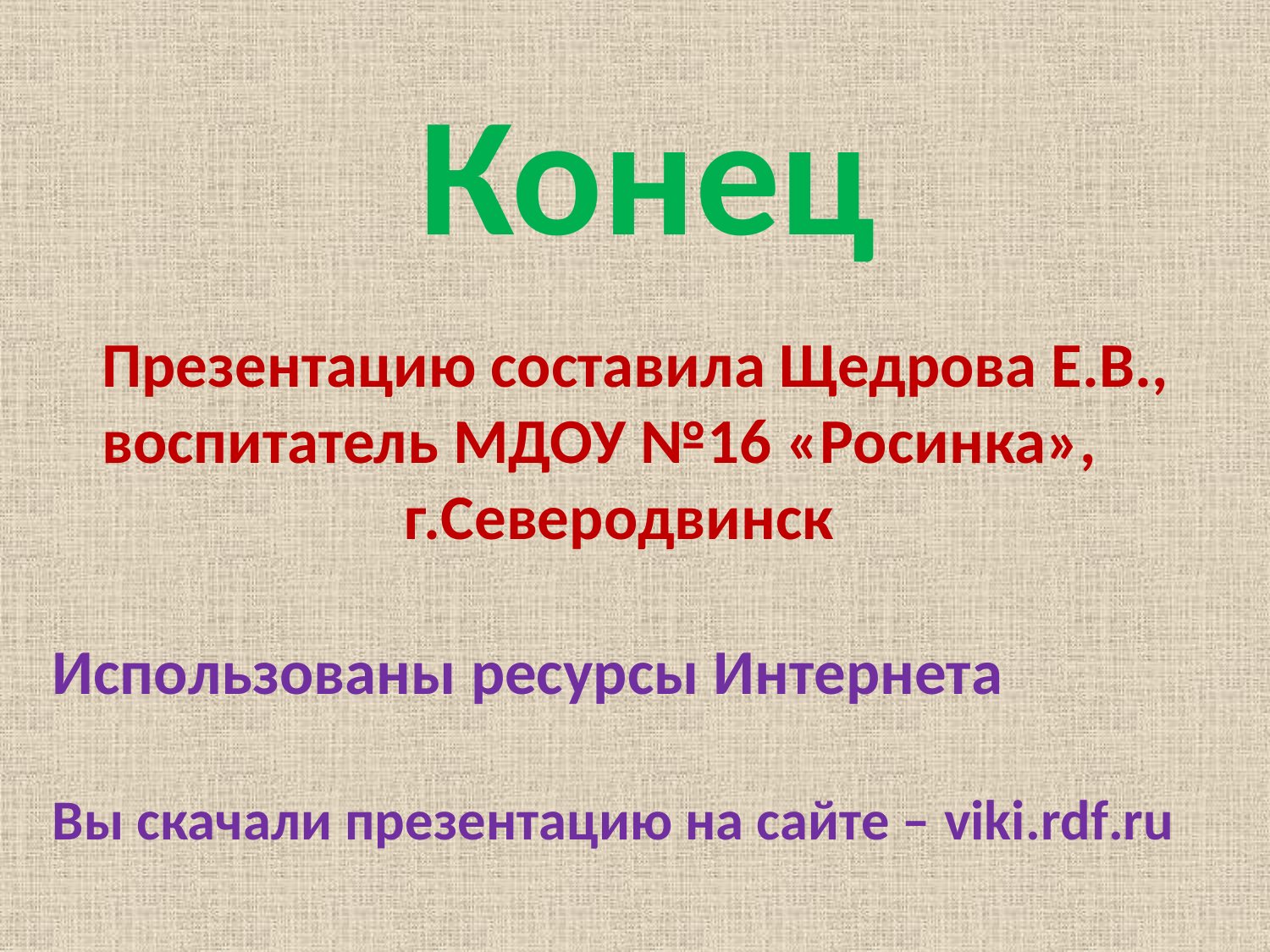

Конец
Презентацию составила Щедрова Е.В.,
воспитатель МДОУ №16 «Росинка»,
                     г.Северодвинск
Использованы ресурсы Интернета

Вы скачали презентацию на сайте – viki.rdf.ru